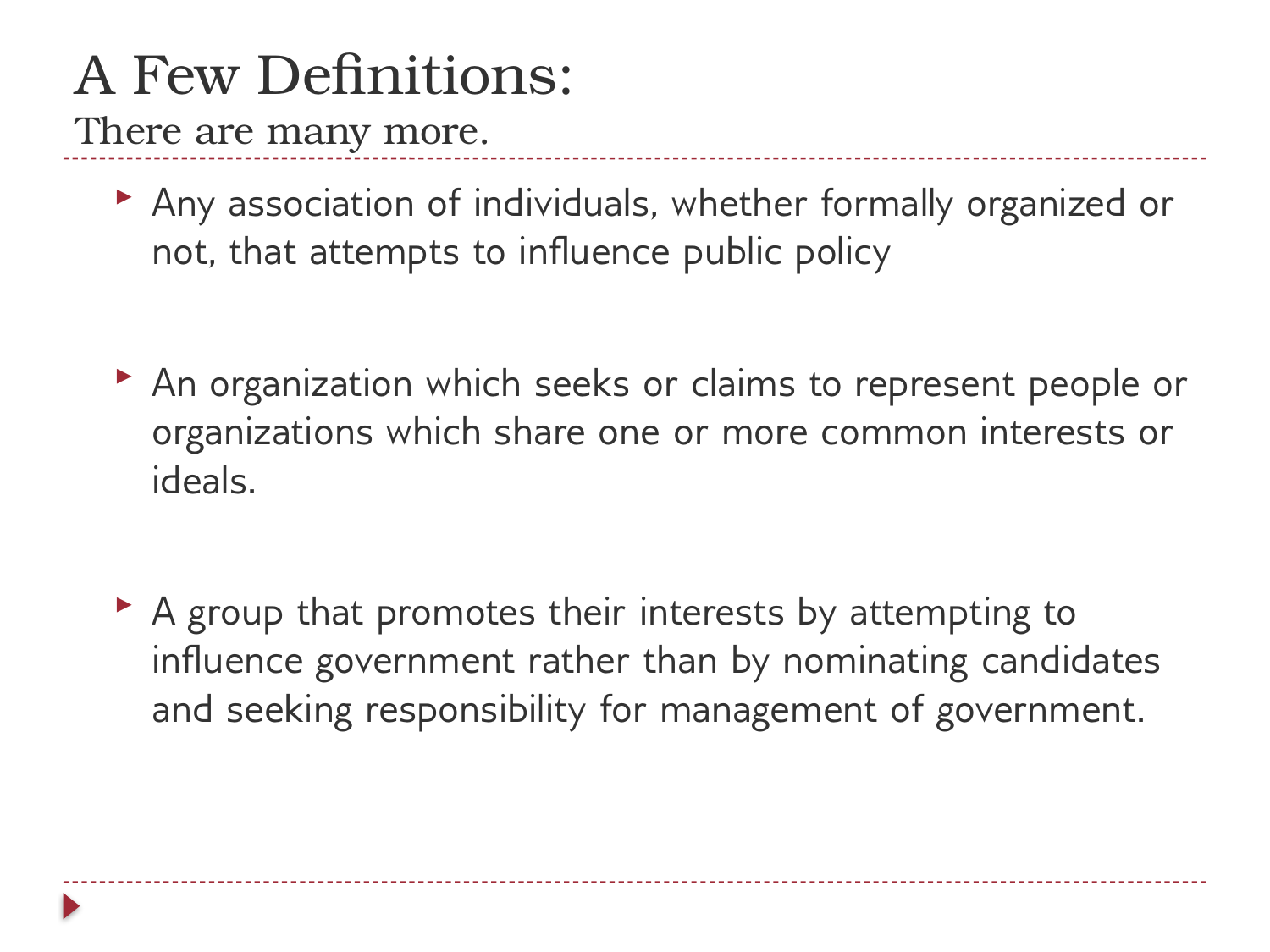

# A Few Definitions: There are many more.
Any association of individuals, whether formally organized or not, that attempts to influence public policy

An organization which seeks or claims to represent people or organizations which share one or more common interests or ideals.

A group that promotes their interests by attempting to influence government rather than by nominating candidates and seeking responsibility for management of government.